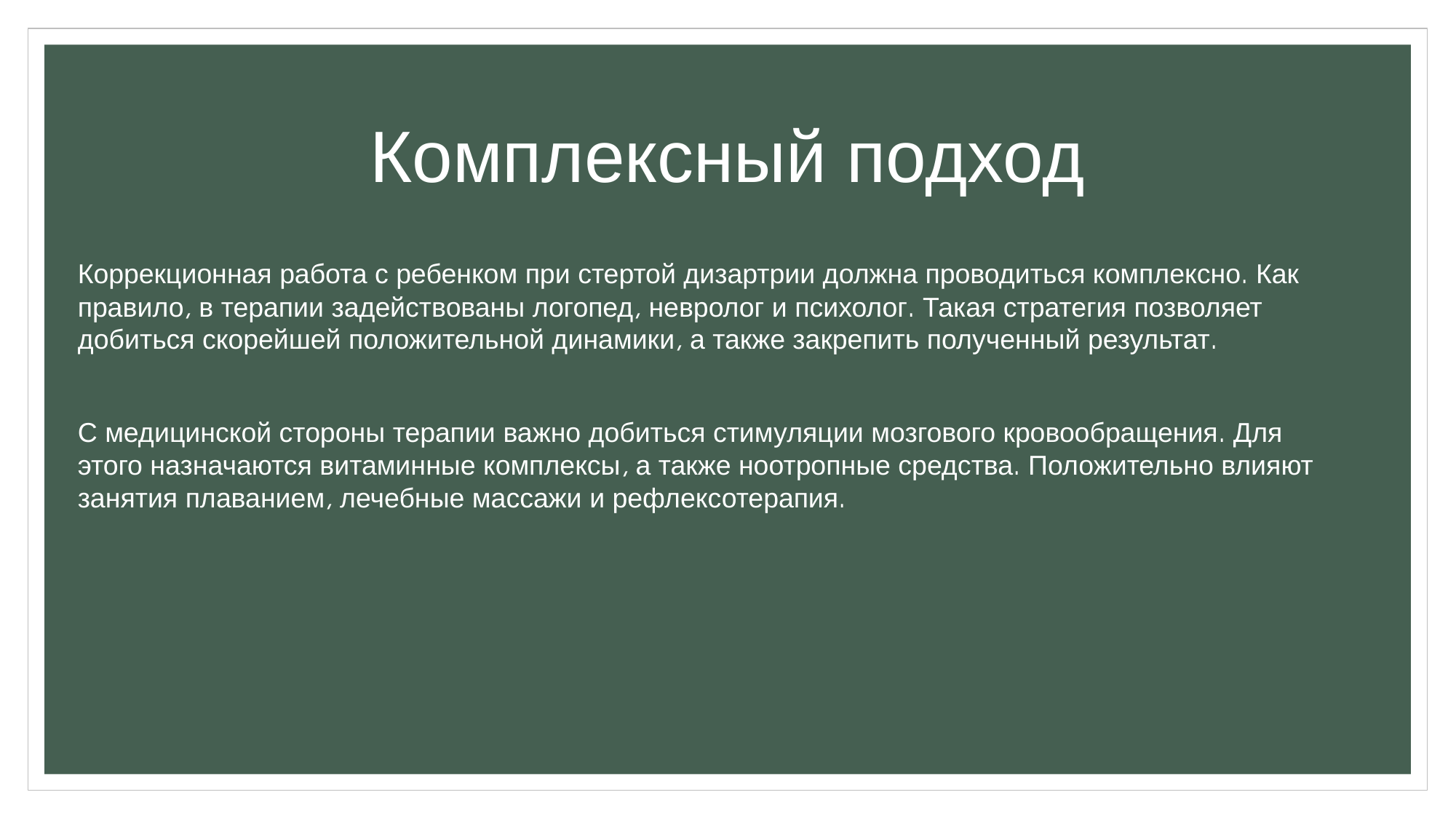

# Комплексный подход
Коррекционная работа с ребенком при стертой дизартрии должна проводиться комплексно. Как правило, в терапии задействованы логопед, невролог и психолог. Такая стратегия позволяет добиться скорейшей положительной динамики, а также закрепить полученный результат.

С медицинской стороны терапии важно добиться стимуляции мозгового кровообращения. Для этого назначаются витаминные комплексы, а также ноотропные средства. Положительно влияют занятия плаванием, лечебные массажи и рефлексотерапия.